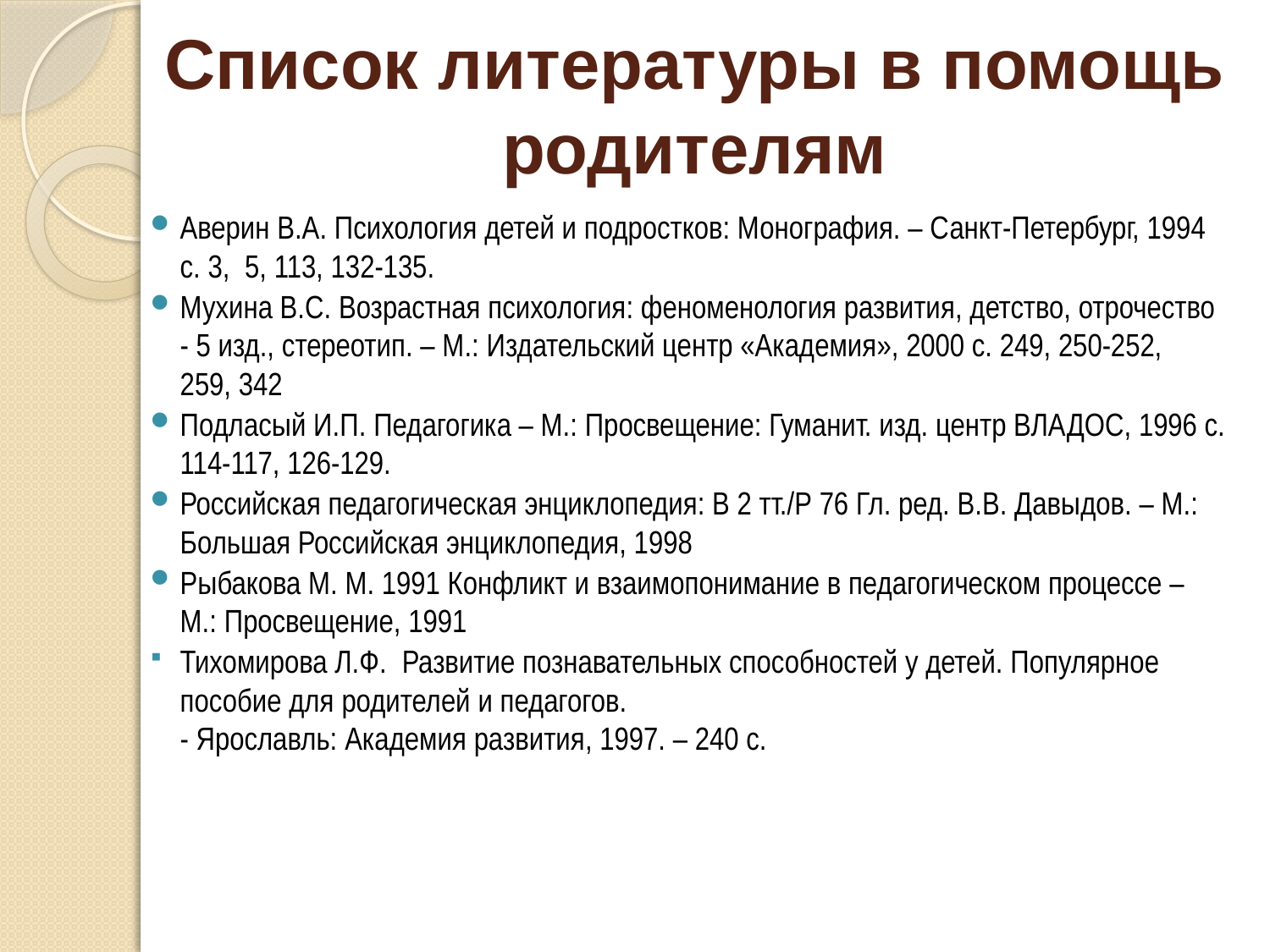

# Список литературы в помощь родителям
Аверин В.А. Психология детей и подростков: Монография. – Санкт-Петербург, 1994 с. 3,  5, 113, 132-135.
Мухина В.С. Возрастная психология: феноменология развития, детство, отрочество - 5 изд., стереотип. – М.: Издательский центр «Академия», 2000 с. 249, 250-252,  259, 342
Подласый И.П. Педагогика – М.: Просвещение: Гуманит. изд. центр ВЛАДОС, 1996 с. 114-117, 126-129.
Российская педагогическая энциклопедия: В 2 тт./Р 76 Гл. ред. В.В. Давыдов. – М.: Большая Российская энциклопедия, 1998
Рыбакова М. М. 1991 Конфликт и взаимопонимание в педагогическом процессе – М.: Просвещение, 1991
Тихомирова Л.Ф.  Развитие познавательных способностей у детей. Популярное пособие для родителей и педагогов.
- Ярославль: Академия развития, 1997. – 240 с.